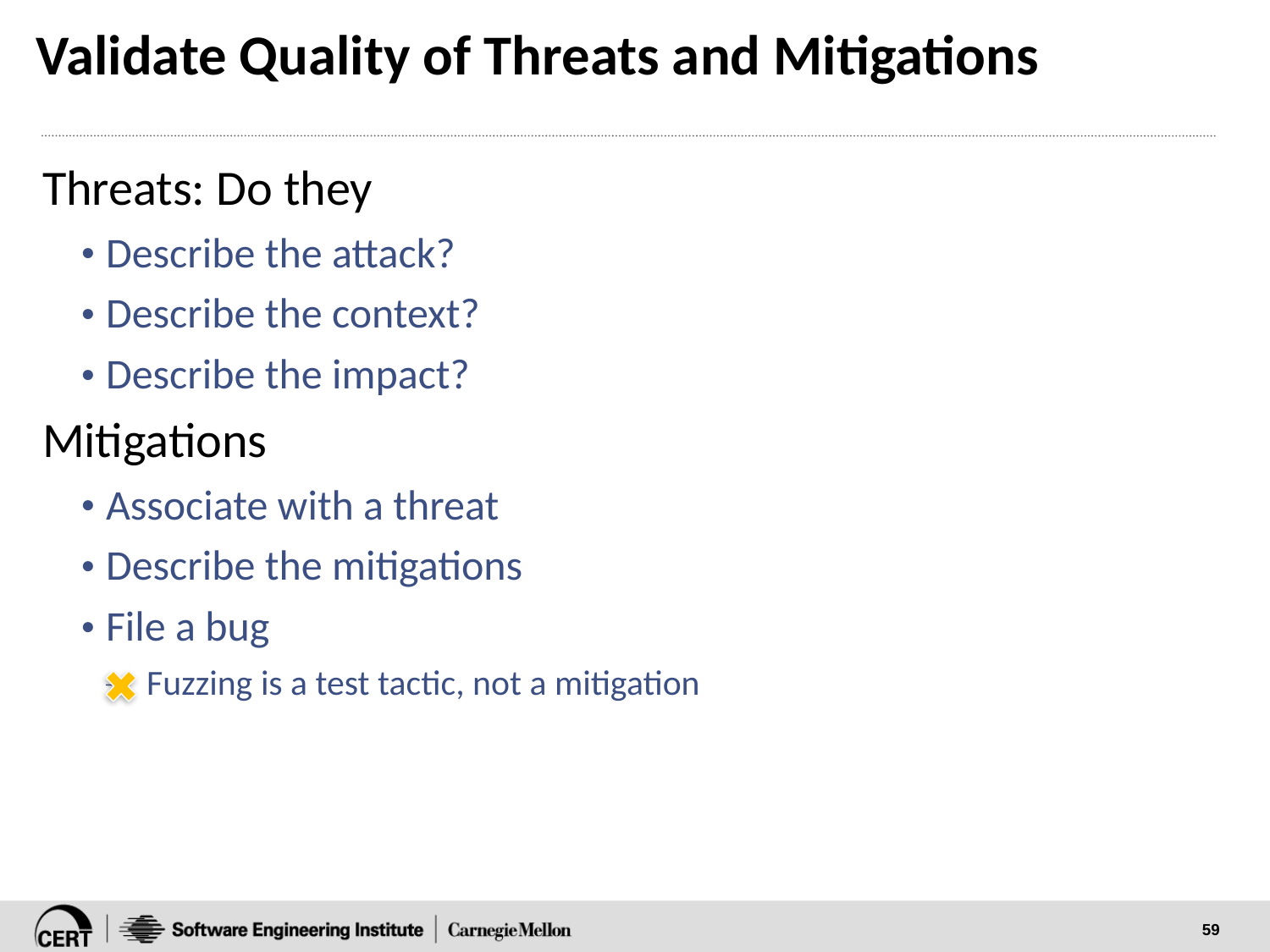

# Validate Quality of Threats and Mitigations
Threats: Do they
Describe the attack?
Describe the context?
Describe the impact?
Mitigations
Associate with a threat
Describe the mitigations
File a bug
  Fuzzing is a test tactic, not a mitigation